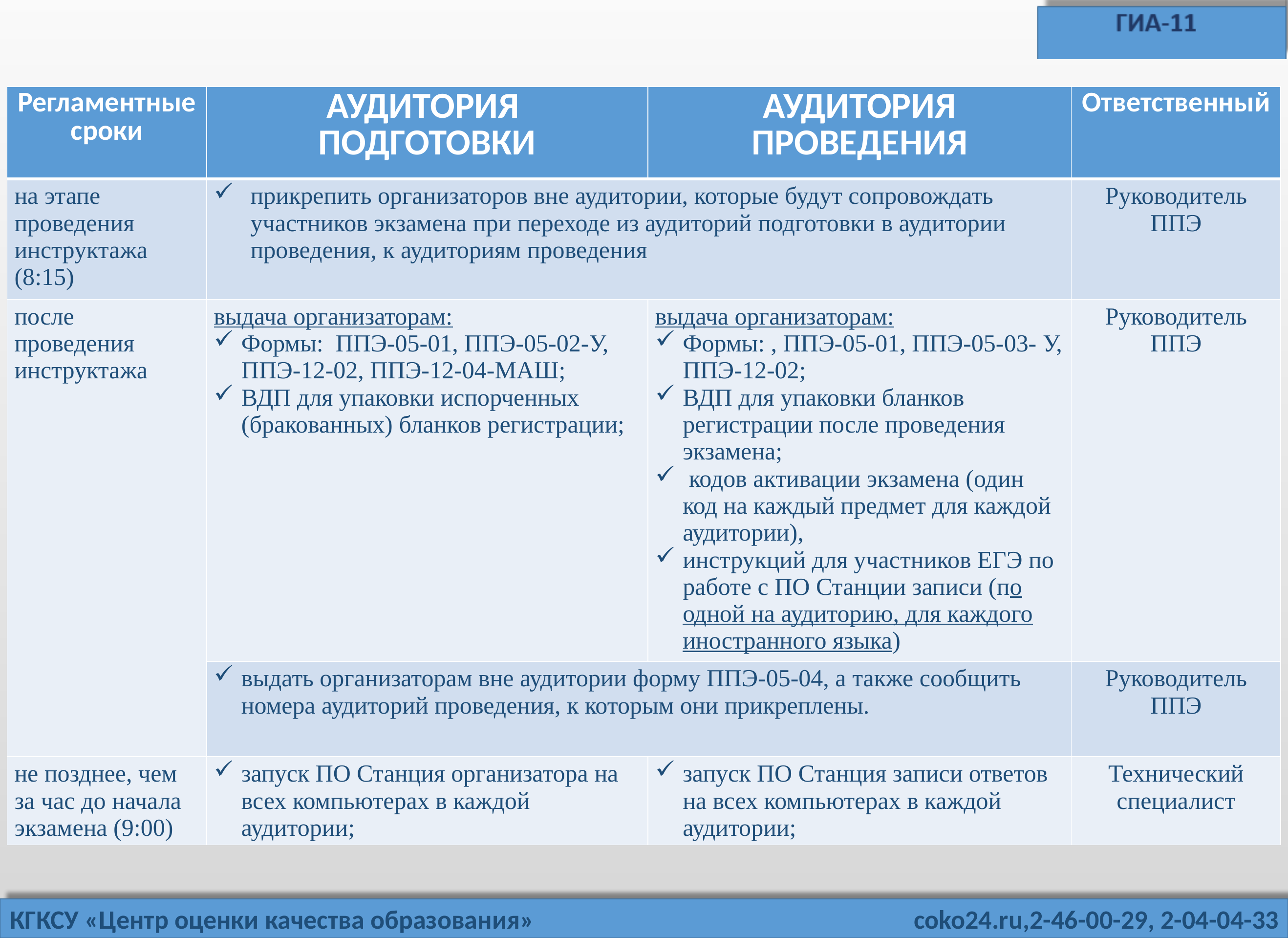

| Регламентные сроки | АУДИТОРИЯ ПОДГОТОВКИ | АУДИТОРИЯ ПРОВЕДЕНИЯ | Ответственный |
| --- | --- | --- | --- |
| на этапе проведения инструктажа (8:15) | прикрепить организаторов вне аудитории, которые будут сопровождать участников экзамена при переходе из аудиторий подготовки в аудитории проведения, к аудиториям проведения |  | Руководитель ППЭ |
| после проведения инструктажа | выдача организаторам: Формы: ППЭ-05-01, ППЭ-05-02-У, ППЭ-12-02, ППЭ-12-04-МАШ; ВДП для упаковки испорченных (бракованных) бланков регистрации; | выдача организаторам: Формы: , ППЭ-05-01, ППЭ-05-03- У, ППЭ-12-02; ВДП для упаковки бланков регистрации после проведения экзамена; кодов активации экзамена (один код на каждый предмет для каждой аудитории), инструкций для участников ЕГЭ по работе с ПО Станции записи (по одной на аудиторию, для каждого иностранного языка) | Руководитель ППЭ |
|  | выдать организаторам вне аудитории форму ППЭ-05-04, а также сообщить номера аудиторий проведения, к которым они прикреплены. |  | Руководитель ППЭ |
| не позднее, чем за час до начала экзамена (9:00) | запуск ПО Станция организатора на всех компьютерах в каждой аудитории; | запуск ПО Станция записи ответов на всех компьютерах в каждой аудитории; | Технический специалист |